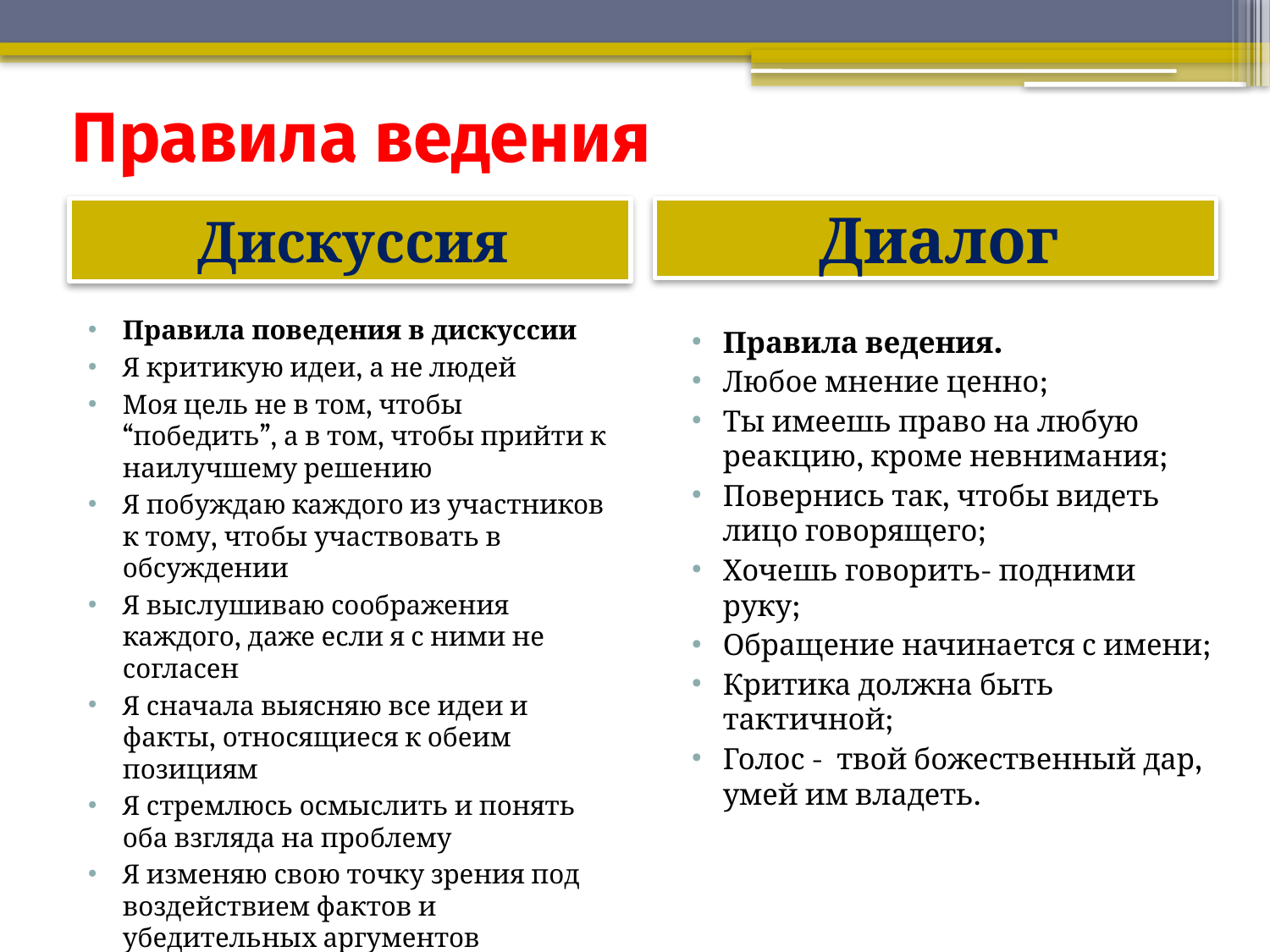

# Правила ведения
Дискуссия
Диалог
Правила поведения в дискуссии
Я критикую идеи, а не людей
Моя цель не в том, чтобы “победить”, а в том, чтобы прийти к наилучшему решению
Я побуждаю каждого из участников к тому, чтобы участвовать в обсуждении
Я выслушиваю соображения каждого, даже если я с ними не согласен
Я сначала выясняю все идеи и факты, относящиеся к обеим позициям
Я стремлюсь осмыслить и понять оба взгляда на проблему
Я изменяю свою точку зрения под воздействием фактов и убедительных аргументов
Правила ведения.
Любое мнение ценно;
Ты имеешь право на любую реакцию, кроме невнимания;
Повернись так, чтобы видеть лицо говорящего;
Хочешь говорить- подними руку;
Обращение начинается с имени;
Критика должна быть тактичной;
Голос -  твой божественный дар, умей им владеть.